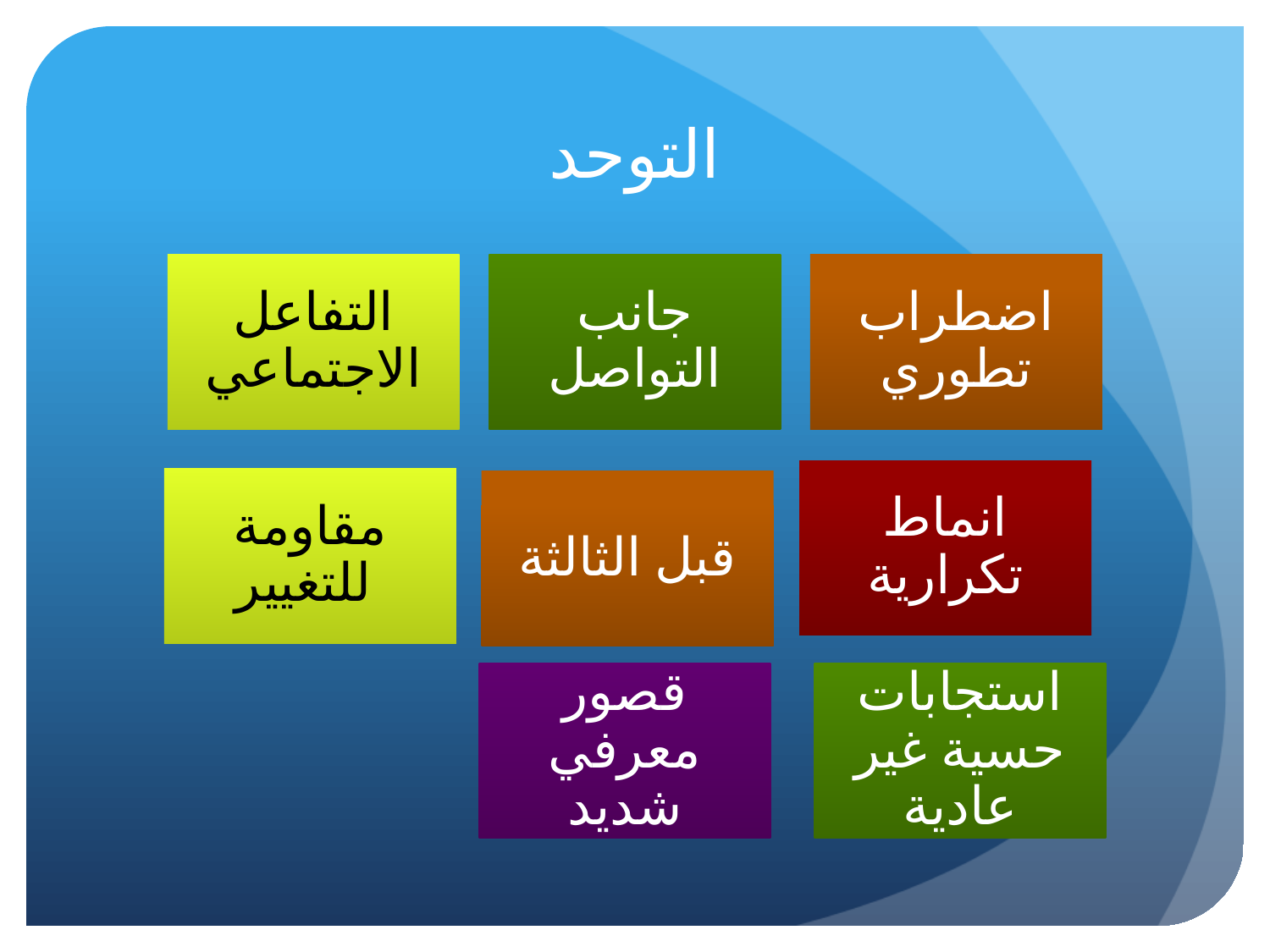

# التوحد
التفاعل الاجتماعي
جانب التواصل
اضطراب تطوري
انماط تكرارية
قصور معرفي شديد
مقاومة للتغيير
استجابات حسية غير عادية
قبل الثالثة